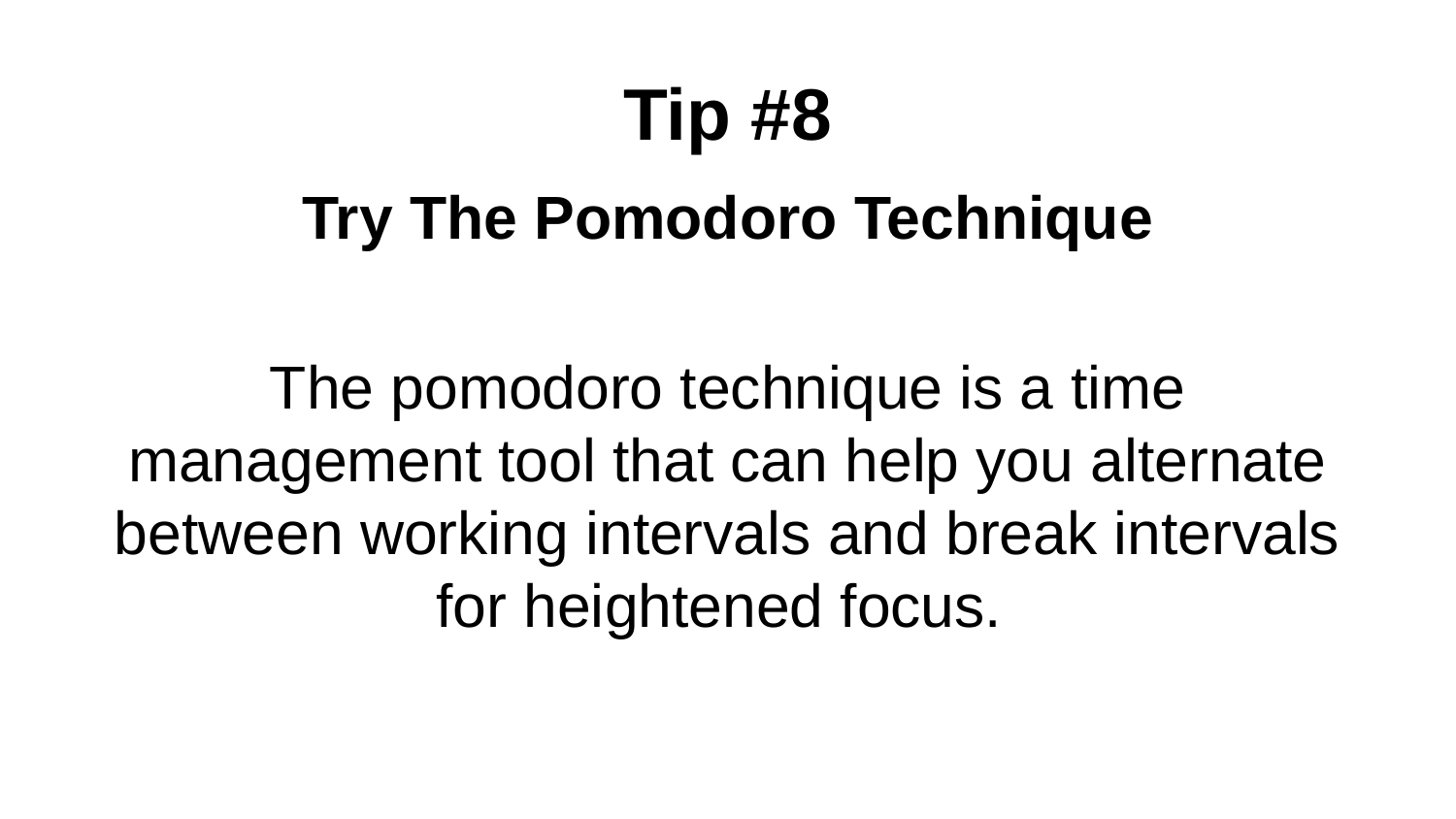

# Tip #8

Try The Pomodoro Technique

The pomodoro technique is a time management tool that can help you alternate between working intervals and break intervals for heightened focus.